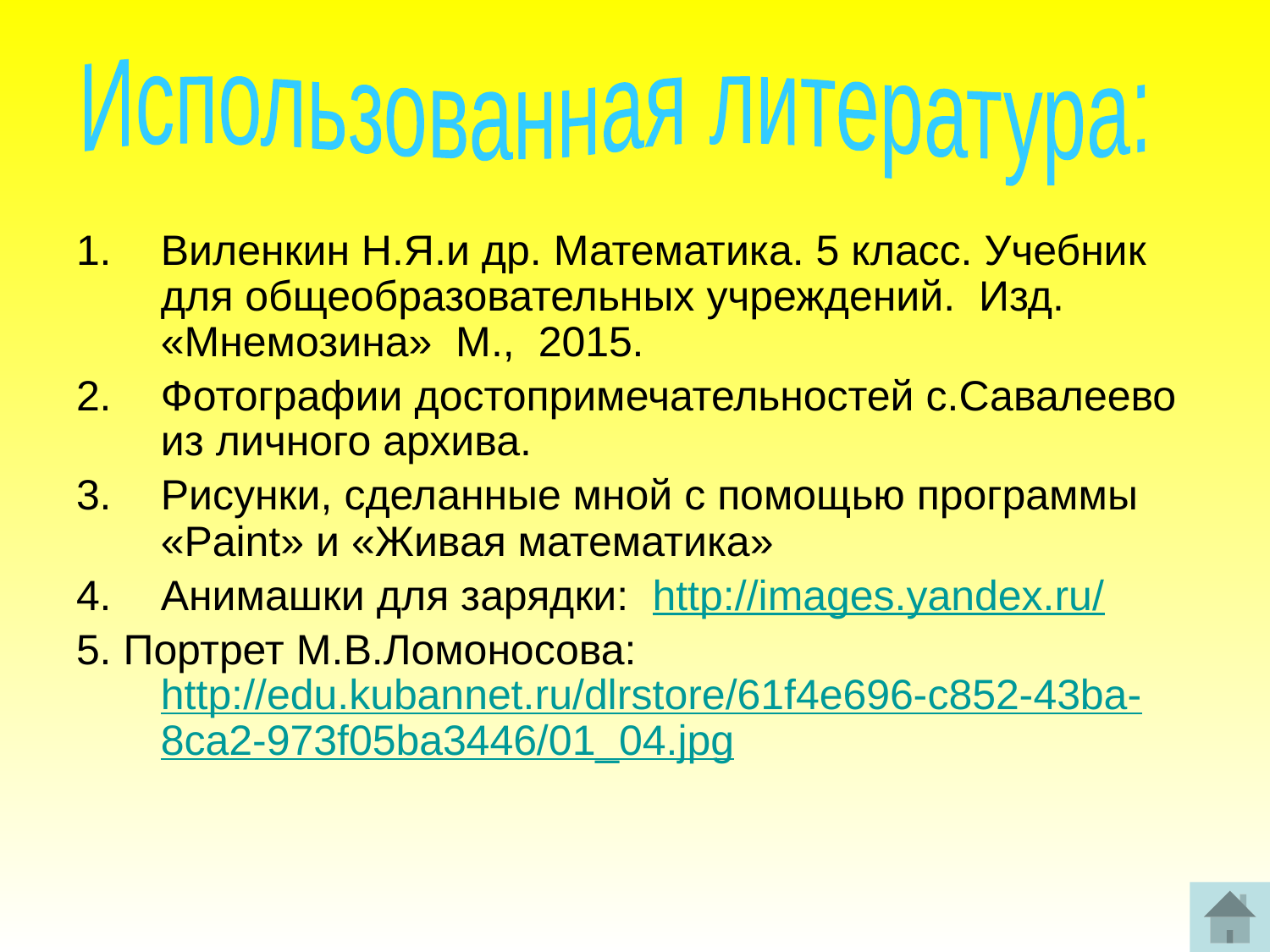

#
Использованная литература:
Виленкин Н.Я.и др. Математика. 5 класс. Учебник для общеобразовательных учреждений.  Изд. «Мнемозина»  М.,  2015.
Фотографии достопримечательностей с.Савалеево из личного архива.
Рисунки, сделанные мной с помощью программы «Paint» и «Живая математика»
Анимашки для зарядки:  http://images.yandex.ru/
5. Портрет М.В.Ломоносова: http://edu.kubannet.ru/dlrstore/61f4e696-c852-43ba-8ca2-973f05ba3446/01_04.jpg